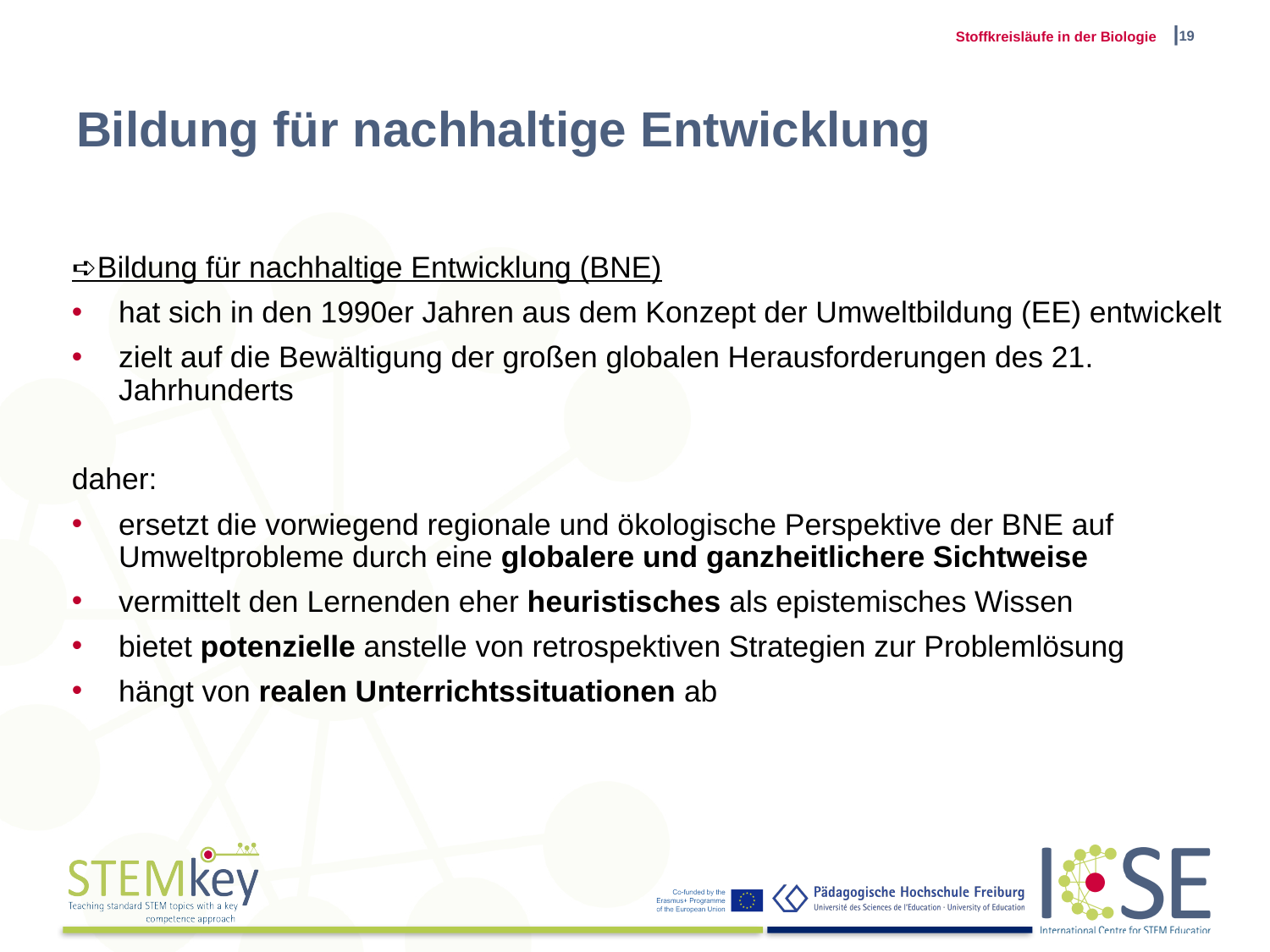

|19
Stoffkreisläufe in der Biologie
# Bildung für nachhaltige Entwicklung

➪Bildung für nachhaltige Entwicklung (BNE)
hat sich in den 1990er Jahren aus dem Konzept der Umweltbildung (EE) entwickelt
zielt auf die Bewältigung der großen globalen Herausforderungen des 21. Jahrhunderts

daher:
ersetzt die vorwiegend regionale und ökologische Perspektive der BNE auf Umweltprobleme durch eine globalere und ganzheitlichere Sichtweise
vermittelt den Lernenden eher heuristisches als epistemisches Wissen
bietet potenzielle anstelle von retrospektiven Strategien zur Problemlösung
hängt von realen Unterrichtssituationen ab